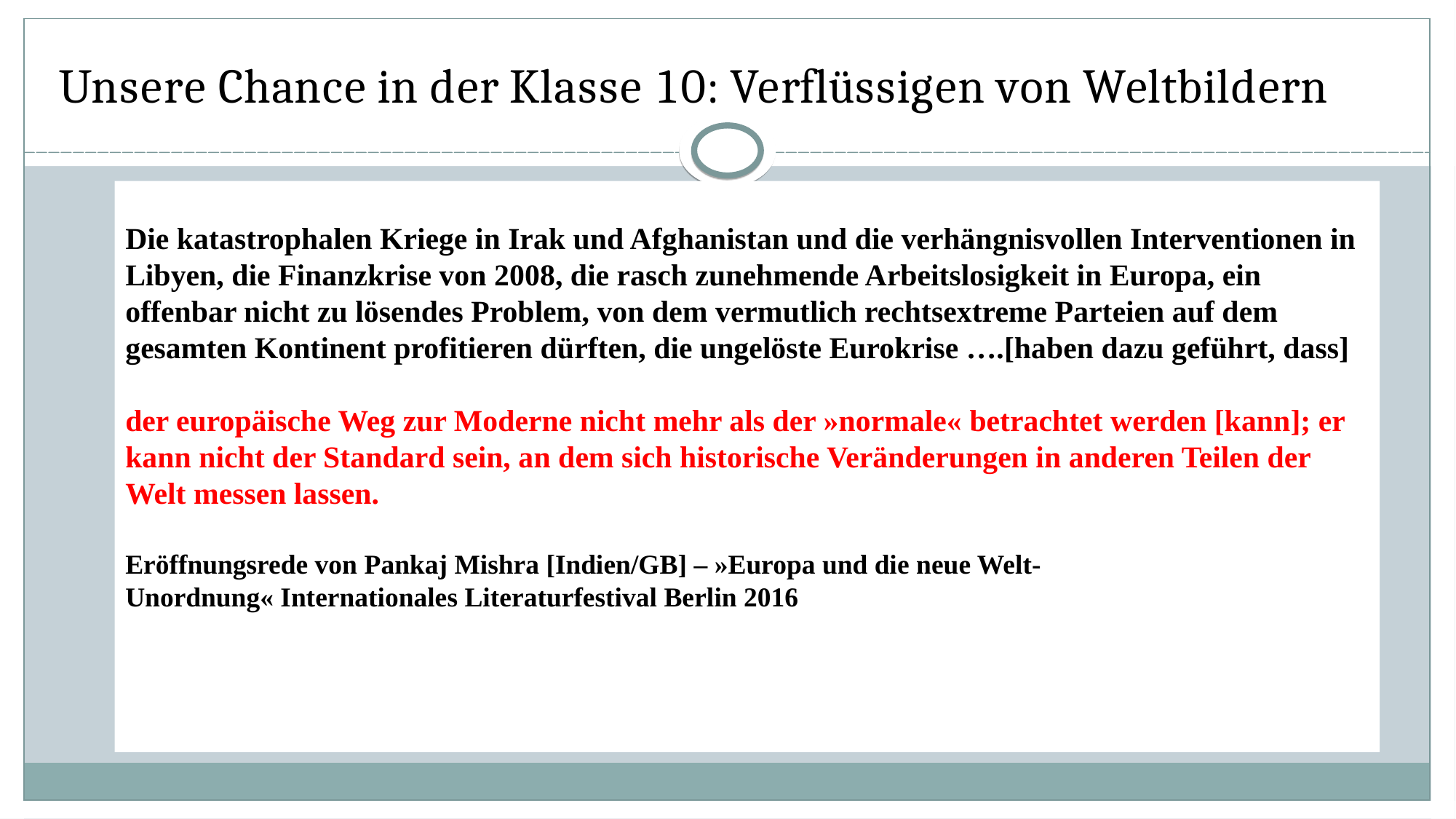

Unsere Chance in der Klasse 10: Verflüssigen von Weltbildern

Die katastrophalen Kriege in Irak und Afghanistan und die verhängnisvollen Interventionen in Libyen, die Finanzkrise von 2008, die rasch zunehmende Arbeitslosigkeit in Europa, ein offenbar nicht zu lösendes Problem, von dem vermutlich rechtsextreme Parteien auf dem gesamten Kontinent profitieren dürften, die ungelöste Eurokrise ….[haben dazu geführt, dass]

der europäische Weg zur Moderne nicht mehr als der »normale« betrachtet werden [kann]; er kann nicht der Standard sein, an dem sich historische Veränderungen in anderen Teilen der Welt messen lassen.

Eröffnungsrede von Pankaj Mishra [Indien/GB] – »Europa und die neue Welt-Unordnung« Internationales Literaturfestival Berlin 2016